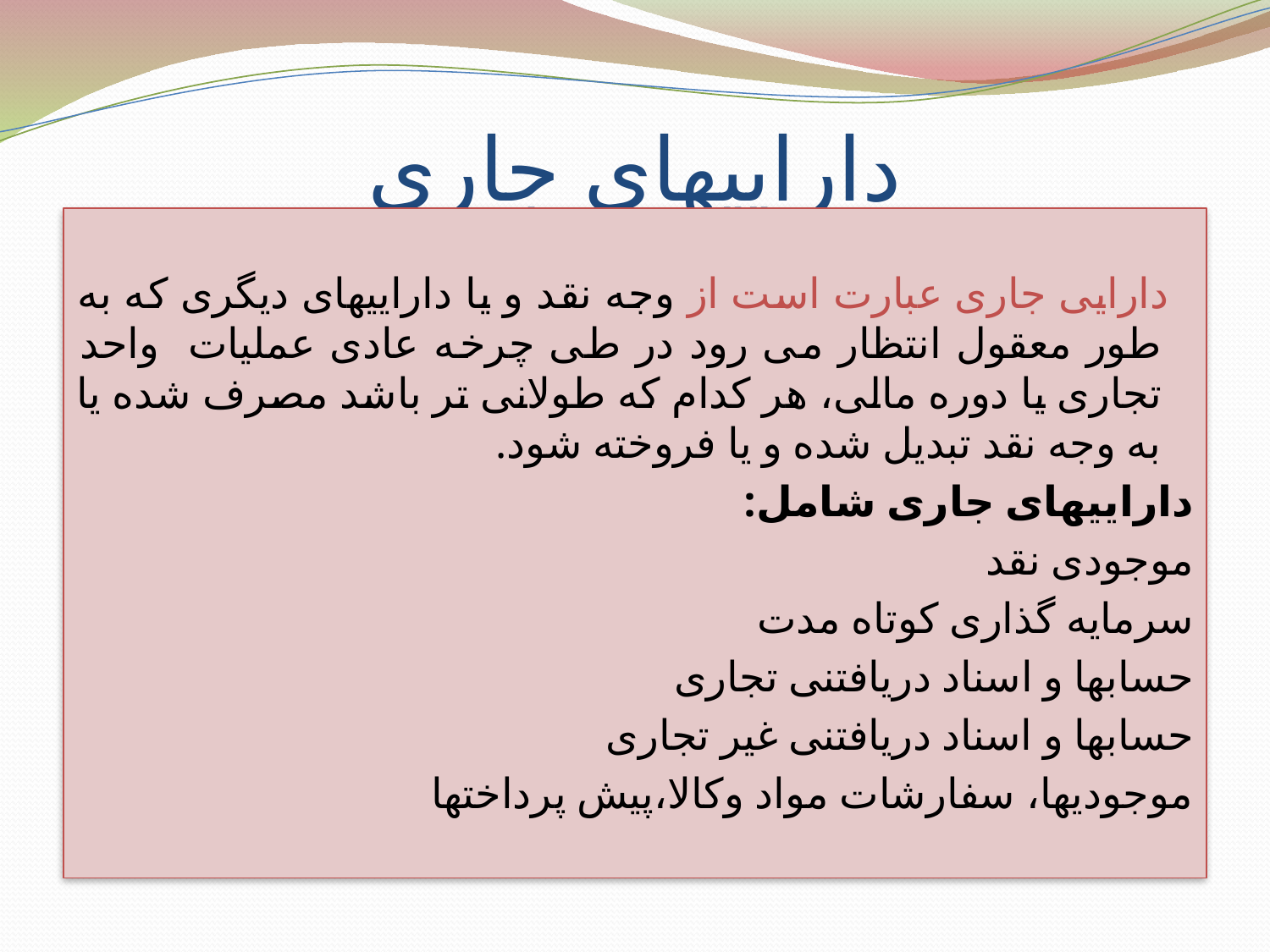

# داراییهای جاری

  دارایی جاری عبارت است از وجه نقد و یا داراییهای دیگری که به طور معقول انتظار می رود در طی چرخه عادی عملیات  واحد تجاری یا دوره مالی، هر کدام که طولانی تر باشد مصرف شده یا به وجه نقد تبدیل شده و یا فروخته شود.
داراییهای جاری شامل:
موجودی نقد
سرمایه گذاری کوتاه مدت
حسابها و اسناد دریافتنی تجاری
حسابها و اسناد دریافتنی غیر تجاری
موجودیها، سفارشات مواد وکالا،پیش پرداختها